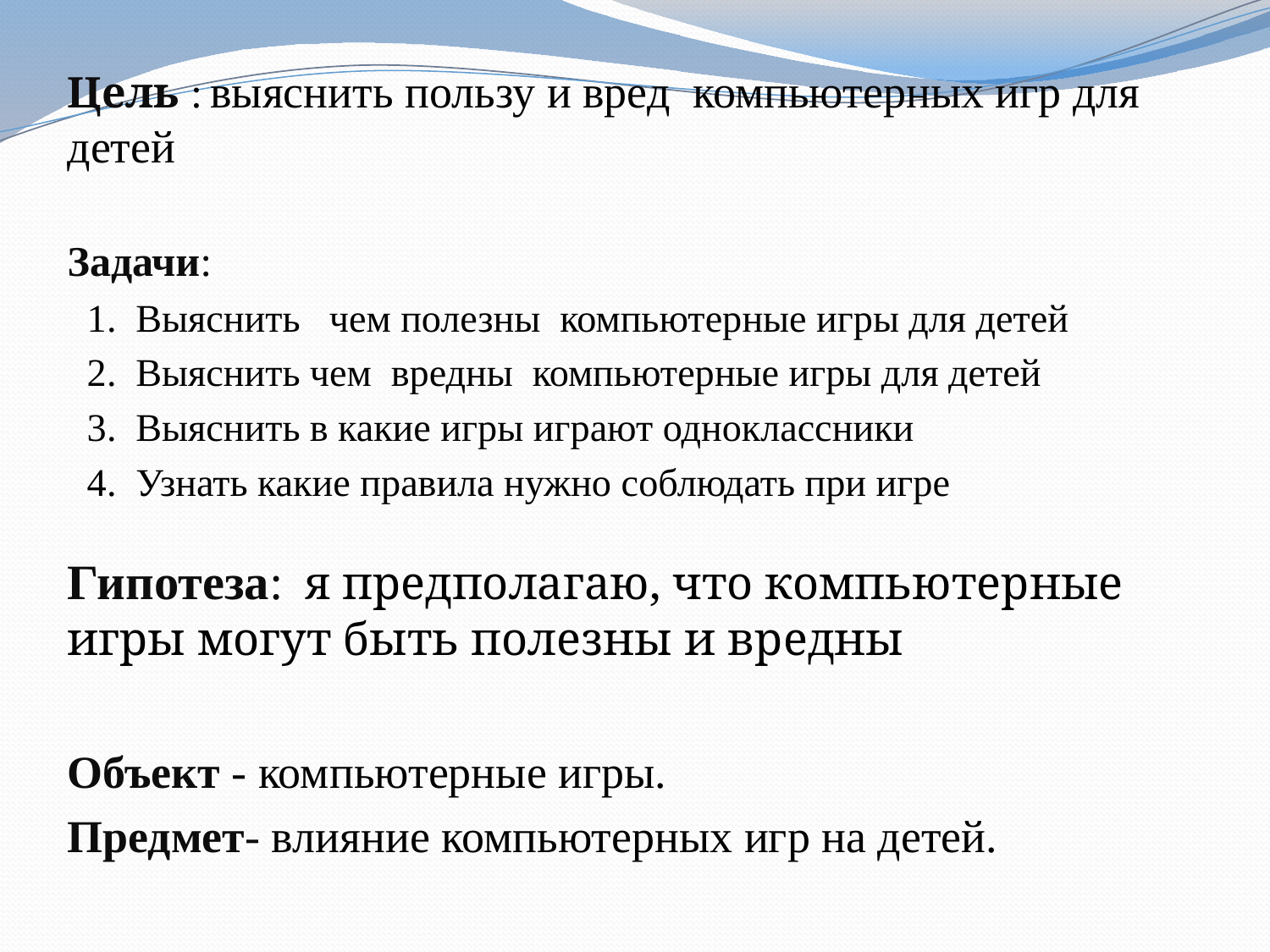

Цель :  выяснить пользу и вред  компьютерных игр для  детей

Задачи:
  1.  Выяснить   чем полезны  компьютерные игры для детей
  2.  Выяснить чем  вредны  компьютерные игры для детей
  3.  Выяснить в какие игры играют одноклассники
  4.  Узнать какие правила нужно соблюдать при игре

Гипотеза:    я предполагаю, что компьютерные игры могут быть полезны и вредны

Объект - компьютерные игры.
Предмет- влияние компьютерных игр на детей.